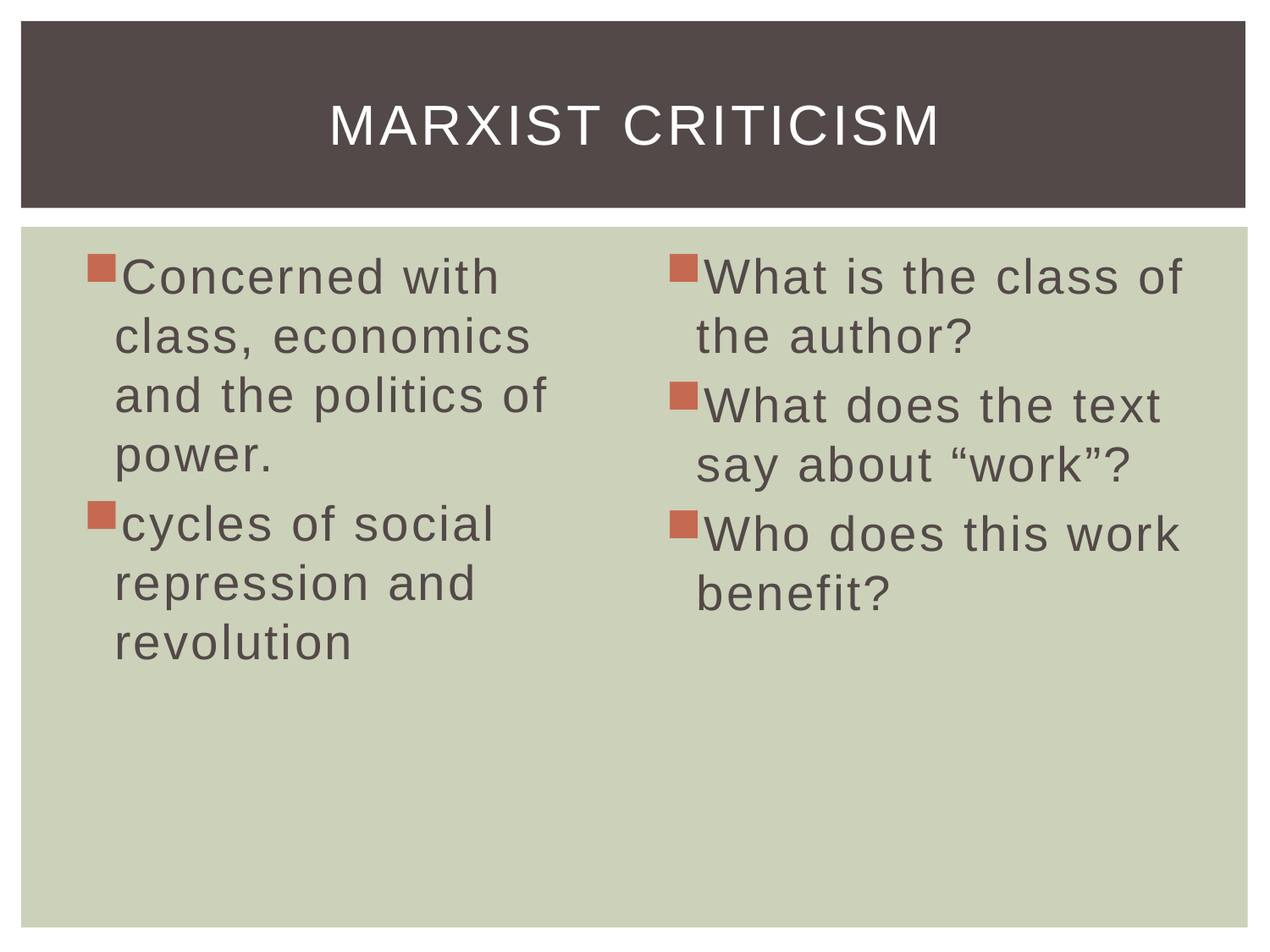

# Marxist criticism
Concerned with class, economics and the politics of power.
cycles of social repression and revolution
What is the class of the author?
What does the text say about “work”?
Who does this work benefit?